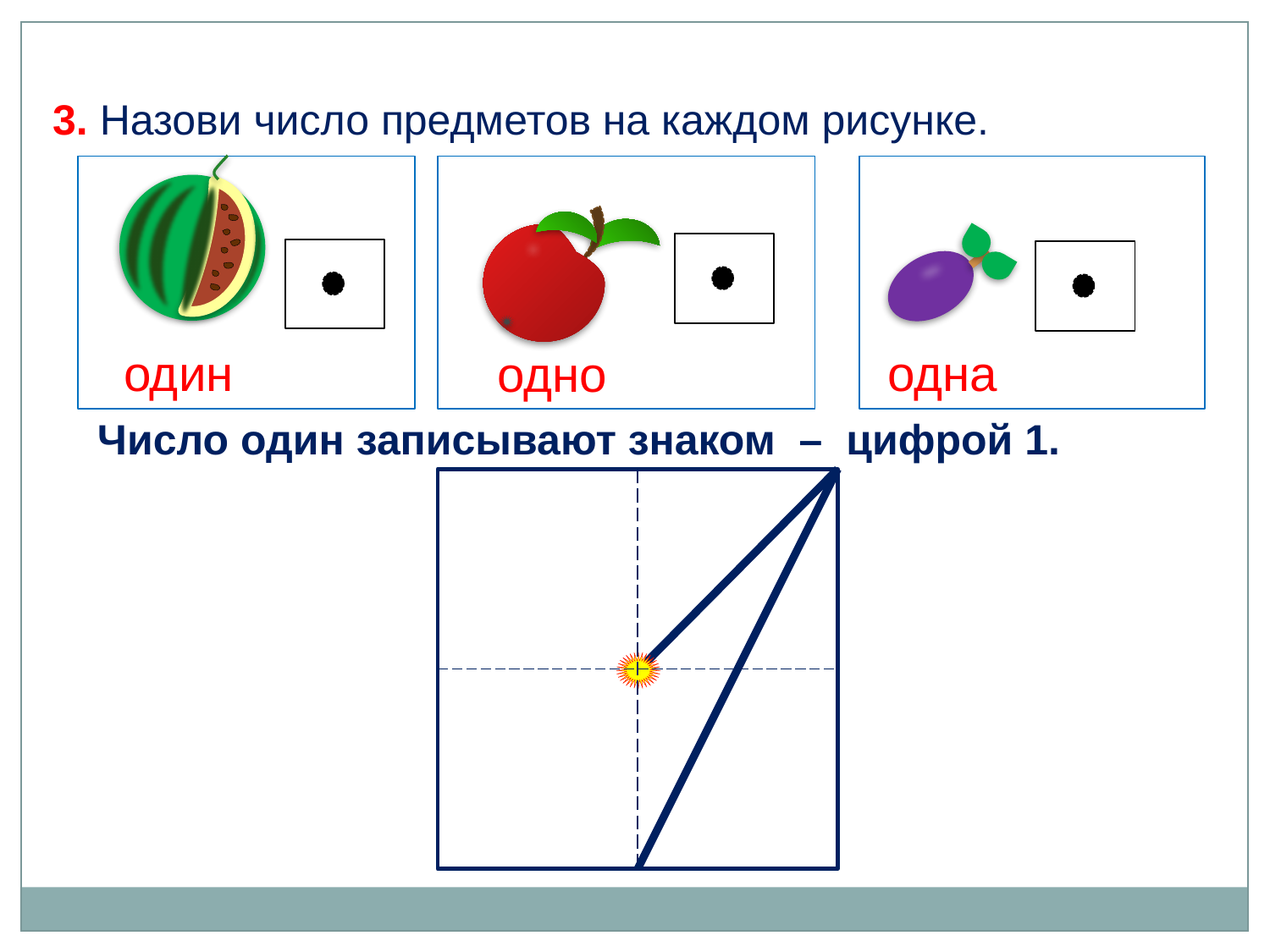

3. Назови число предметов на каждом рисунке.

одна
один
одно
Число один записывают знаком  –  цифрой 1.